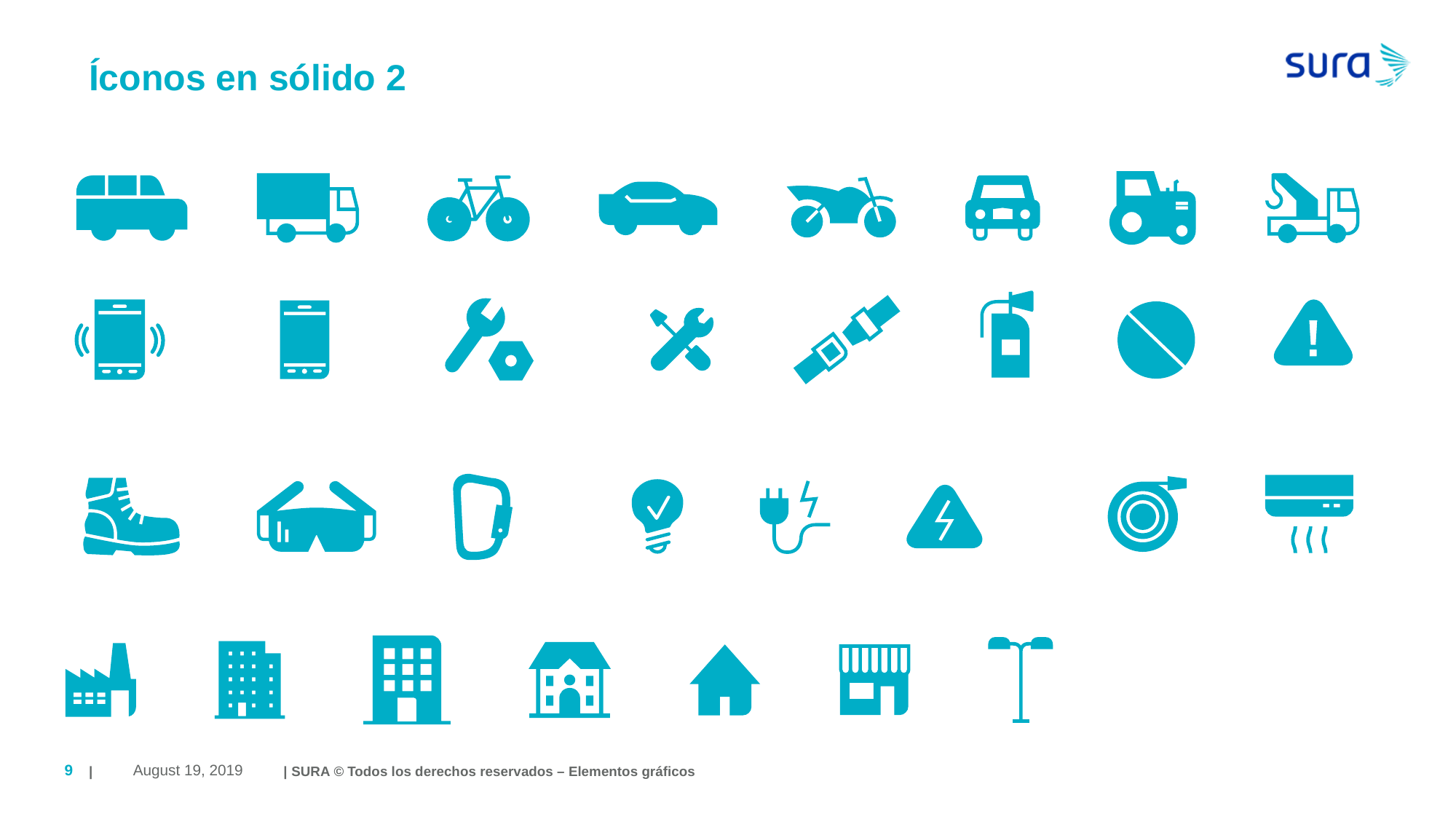

# Íconos en sólido 2

|                                                  | SURA © Todos los derechos reservados – Elementos gráficos
9
August 19, 2019